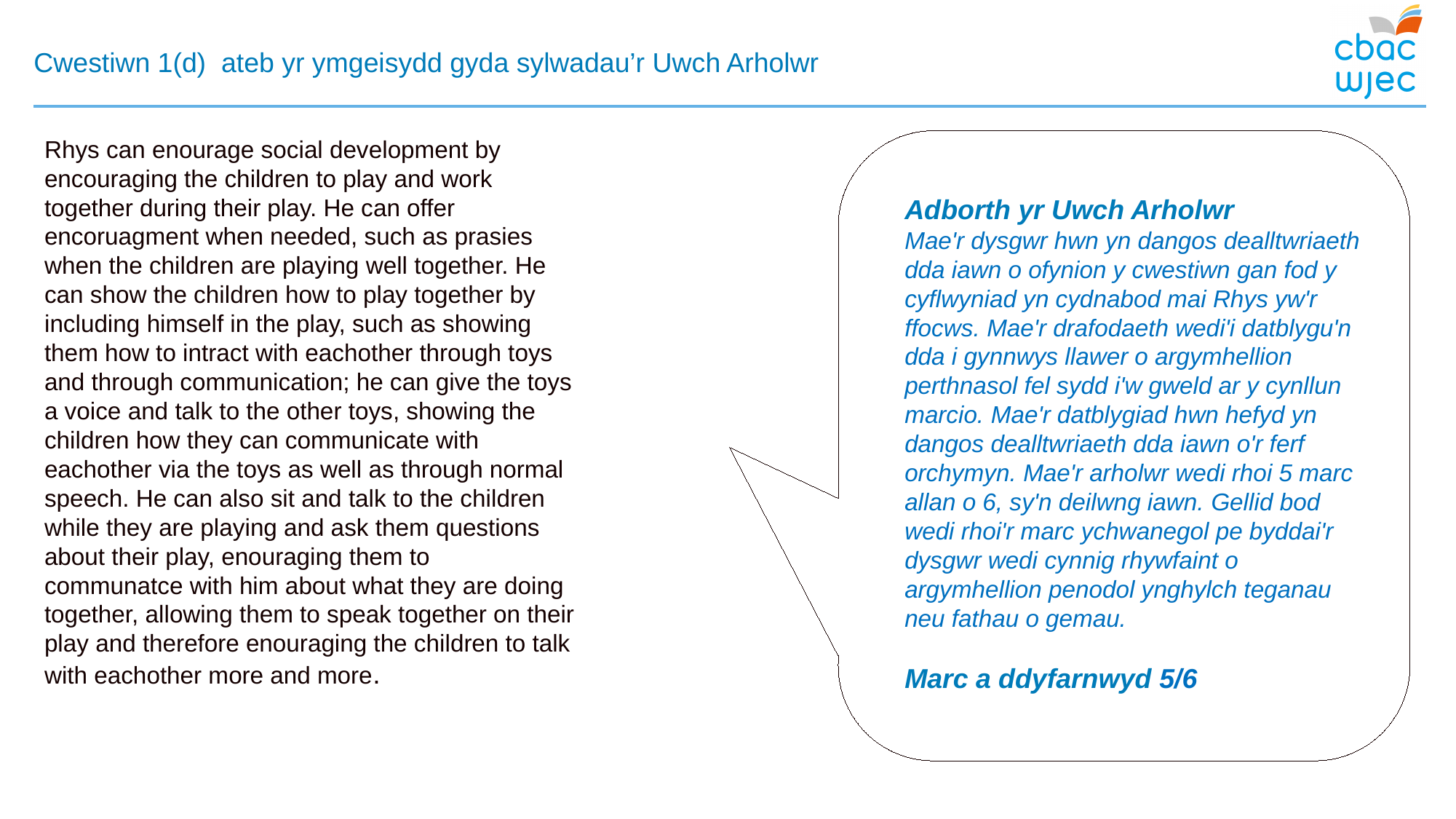

# Cwestiwn 1(d)  ateb yr ymgeisydd gyda sylwadau’r Uwch Arholwr
Rhys can enourage social development by encouraging the children to play and work together during their play. He can offer encoruagment when needed, such as prasies when the children are playing well together. He can show the children how to play together by including himself in the play, such as showing them how to intract with eachother through toys and through communication; he can give the toys a voice and talk to the other toys, showing the children how they can communicate with eachother via the toys as well as through normal speech. He can also sit and talk to the children while they are playing and ask them questions about their play, enouraging them to communatce with him about what they are doing together, allowing them to speak together on their play and therefore enouraging the children to talk with eachother more and more.

Adborth yr Uwch Arholwr
Mae'r dysgwr hwn yn dangos dealltwriaeth dda iawn o ofynion y cwestiwn gan fod y cyflwyniad yn cydnabod mai Rhys yw'r ffocws. Mae'r drafodaeth wedi'i datblygu'n dda i gynnwys llawer o argymhellion perthnasol fel sydd i'w gweld ar y cynllun marcio. Mae'r datblygiad hwn hefyd yn dangos dealltwriaeth dda iawn o'r ferf orchymyn. Mae'r arholwr wedi rhoi 5 marc allan o 6, sy'n deilwng iawn. Gellid bod wedi rhoi'r marc ychwanegol pe byddai'r dysgwr wedi cynnig rhywfaint o argymhellion penodol ynghylch teganau neu fathau o gemau.

Marc a ddyfarnwyd 5/6